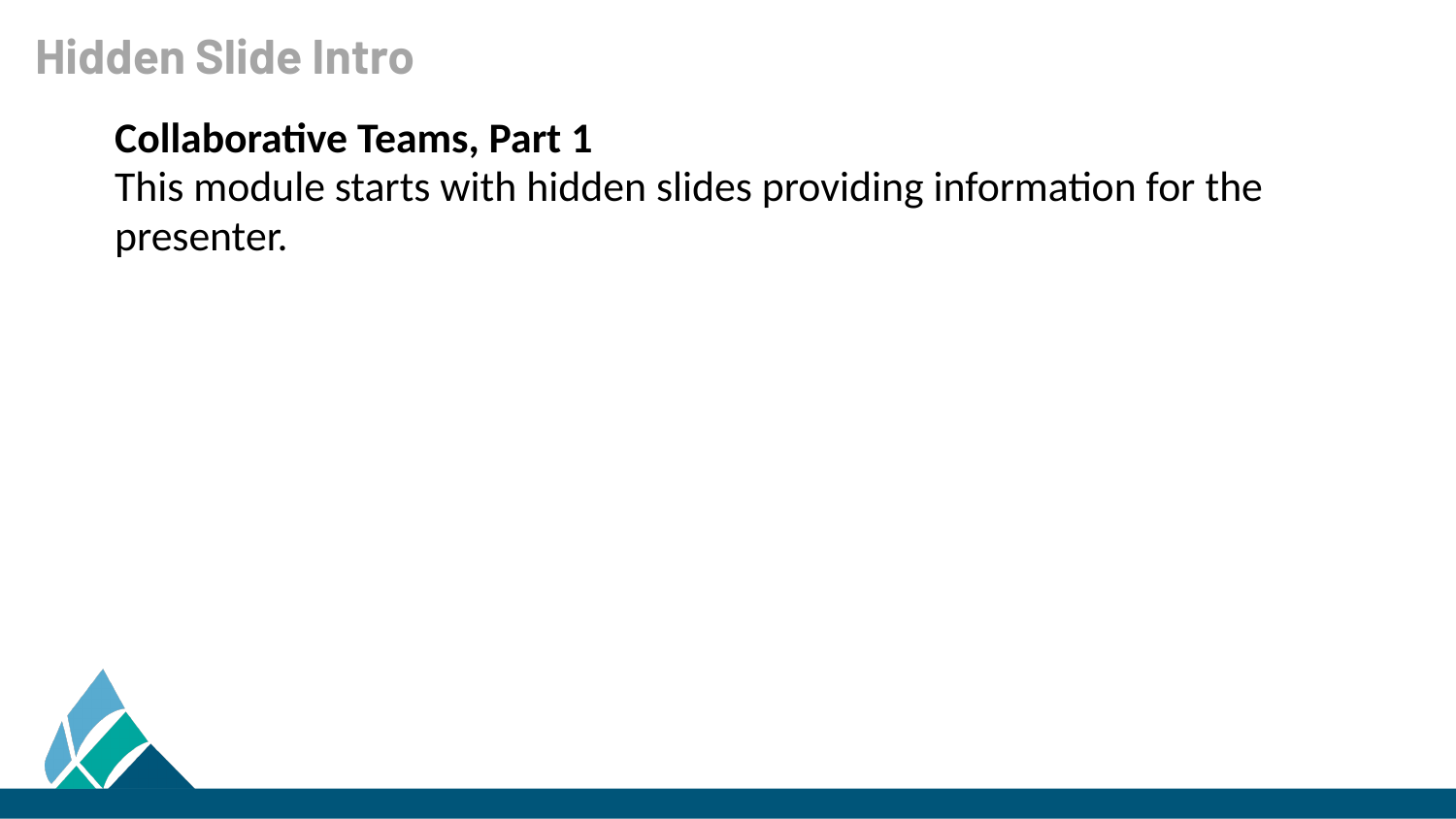

# Hidden Slide Intro
Collaborative Teams, Part 1
This module starts with hidden slides providing information for the presenter.